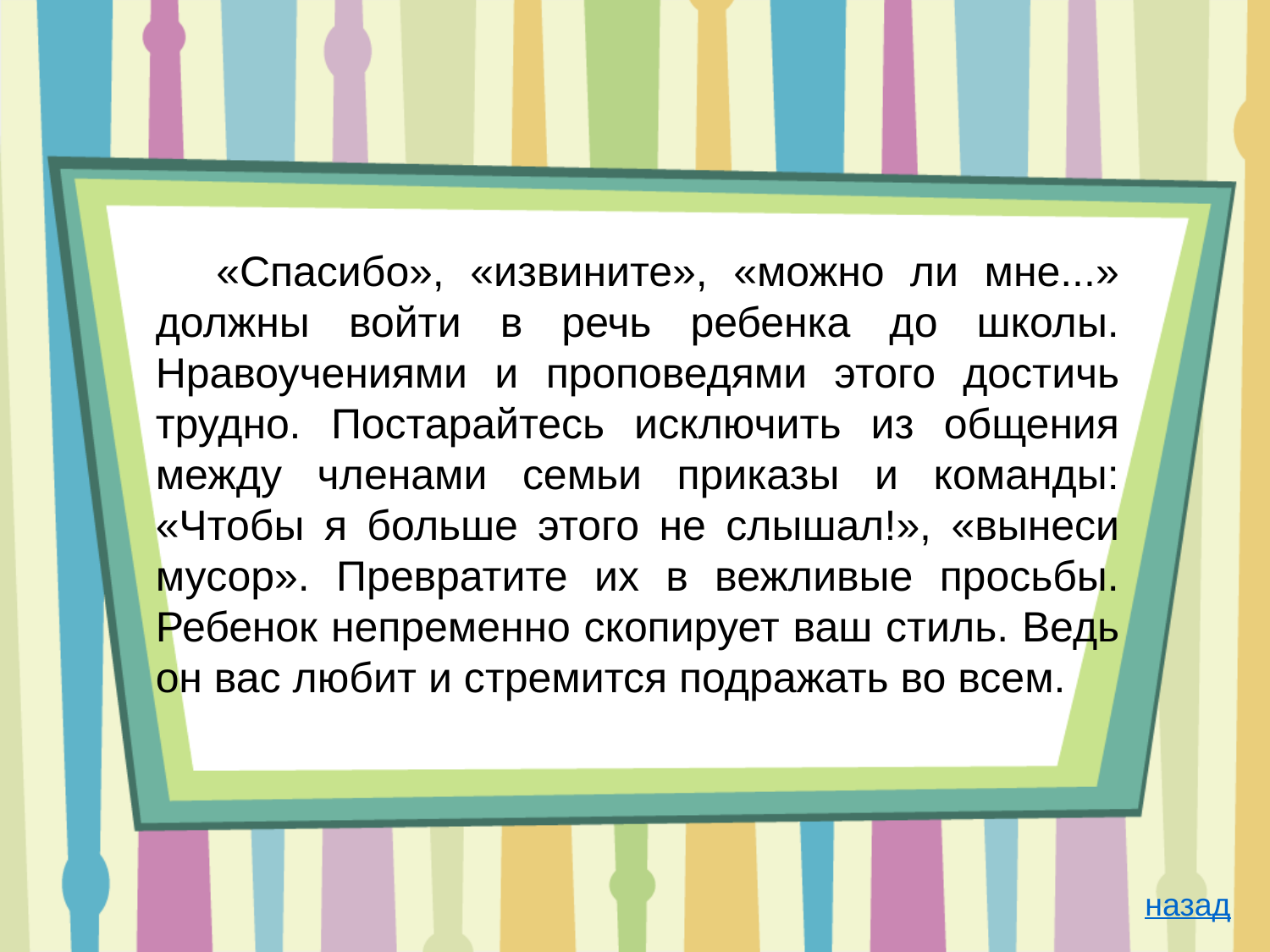

«Спасибо», «извините», «можно ли мне...» должны войти в речь ребенка до школы. Нравоучениями и проповедями этого достичь трудно. Постарайтесь исключить из общения между членами семьи приказы и команды: «Чтобы я больше этого не слышал!», «вынеси мусор». Превратите их в вежливые просьбы. Ребенок непременно скопирует ваш стиль. Ведь он вас любит и стремится подражать во всем.
назад